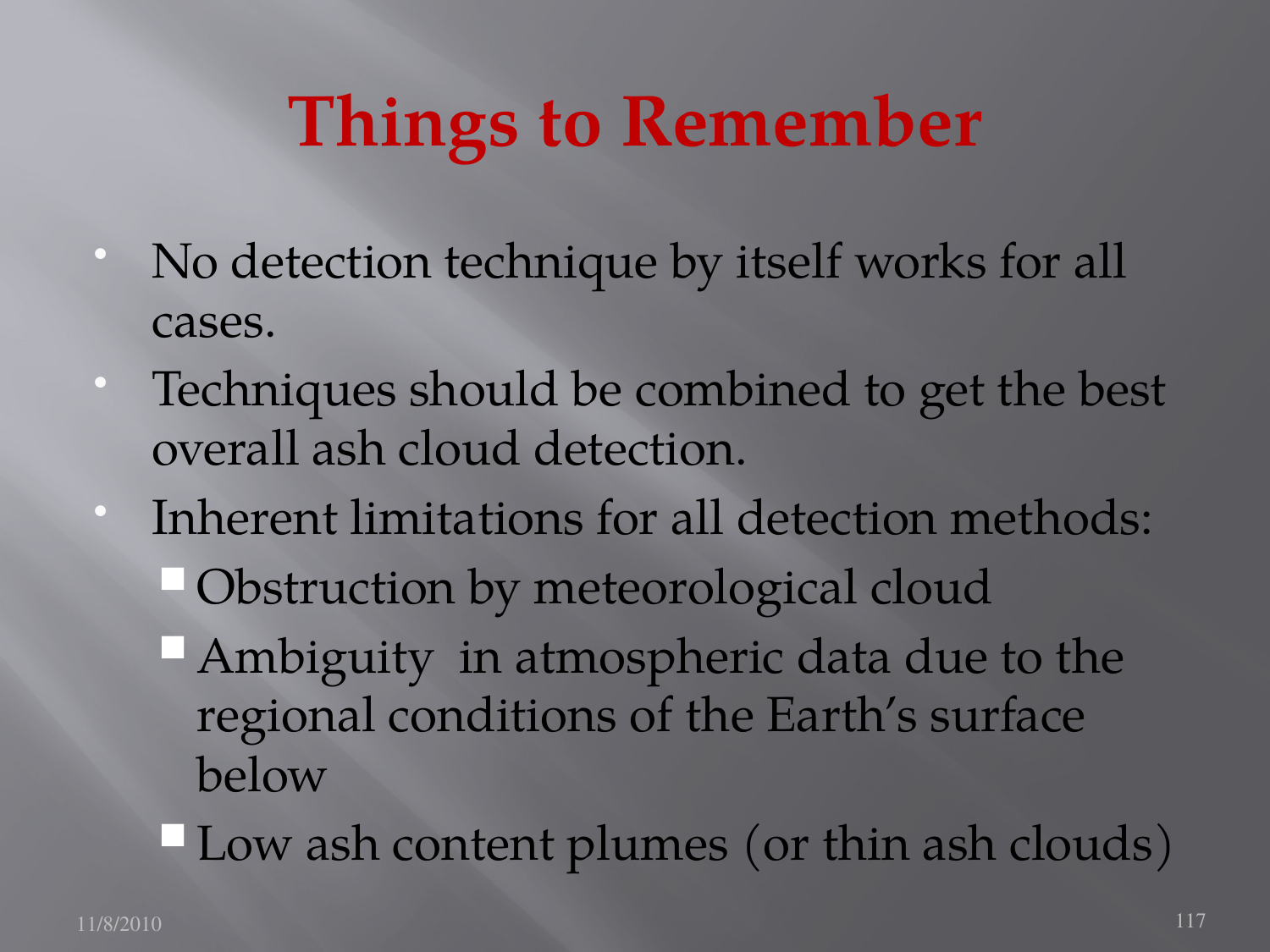

# Things to Remember
No detection technique by itself works for all cases.
Techniques should be combined to get the best overall ash cloud detection.
Inherent limitations for all detection methods:
Obstruction by meteorological cloud
Ambiguity  in atmospheric data due to the regional conditions of the Earth’s surface below
Low ash content plumes (or thin ash clouds)

11/8/2010
117